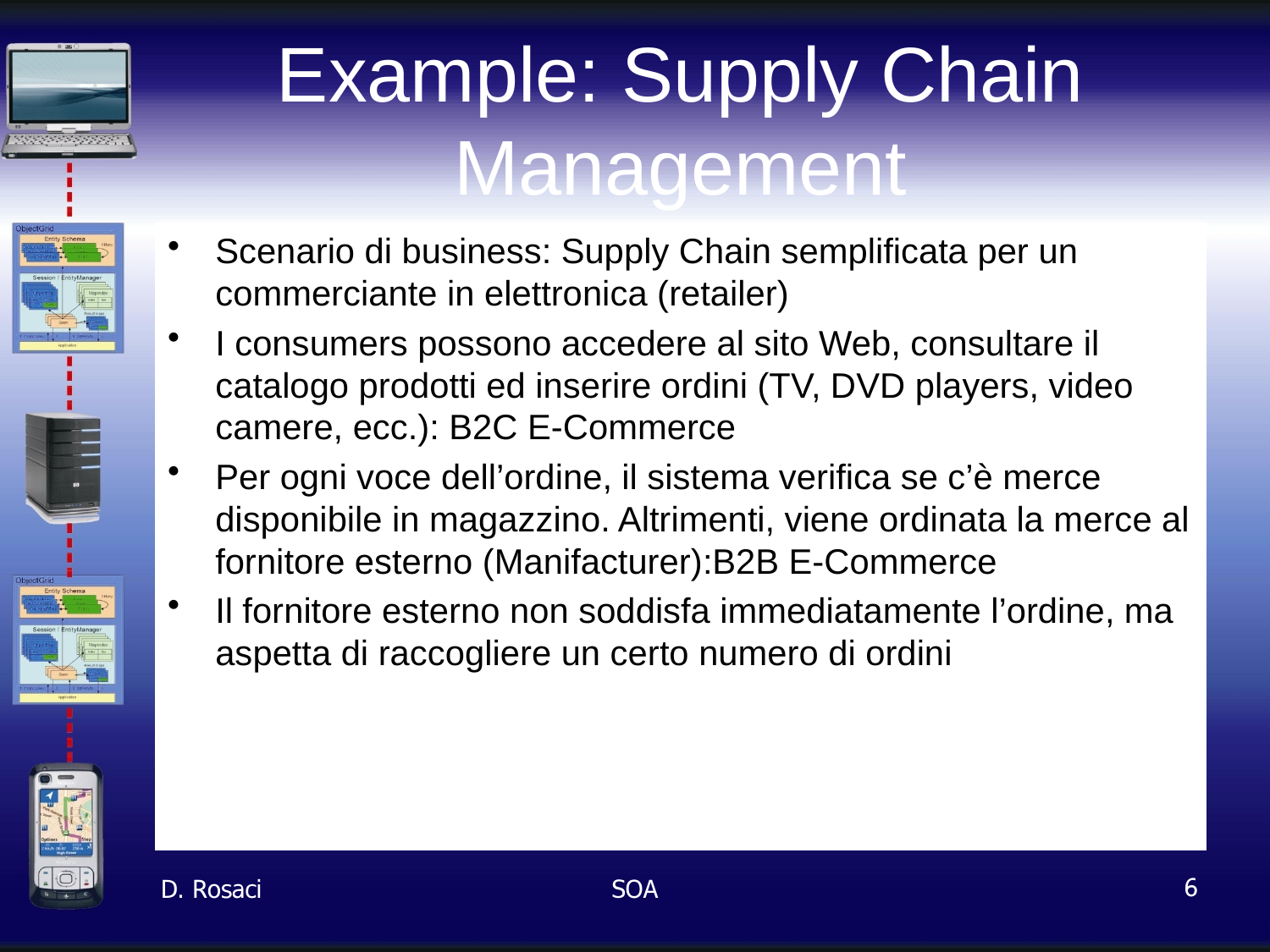

# Example: Supply Chain Management
Scenario di business: Supply Chain semplificata per un commerciante in elettronica (retailer)
I consumers possono accedere al sito Web, consultare il catalogo prodotti ed inserire ordini (TV, DVD players, video camere, ecc.): B2C E-Commerce
Per ogni voce dell’ordine, il sistema verifica se c’è merce disponibile in magazzino. Altrimenti, viene ordinata la merce al fornitore esterno (Manifacturer):B2B E-Commerce
Il fornitore esterno non soddisfa immediatamente l’ordine, ma aspetta di raccogliere un certo numero di ordini
D. Rosaci
SOA